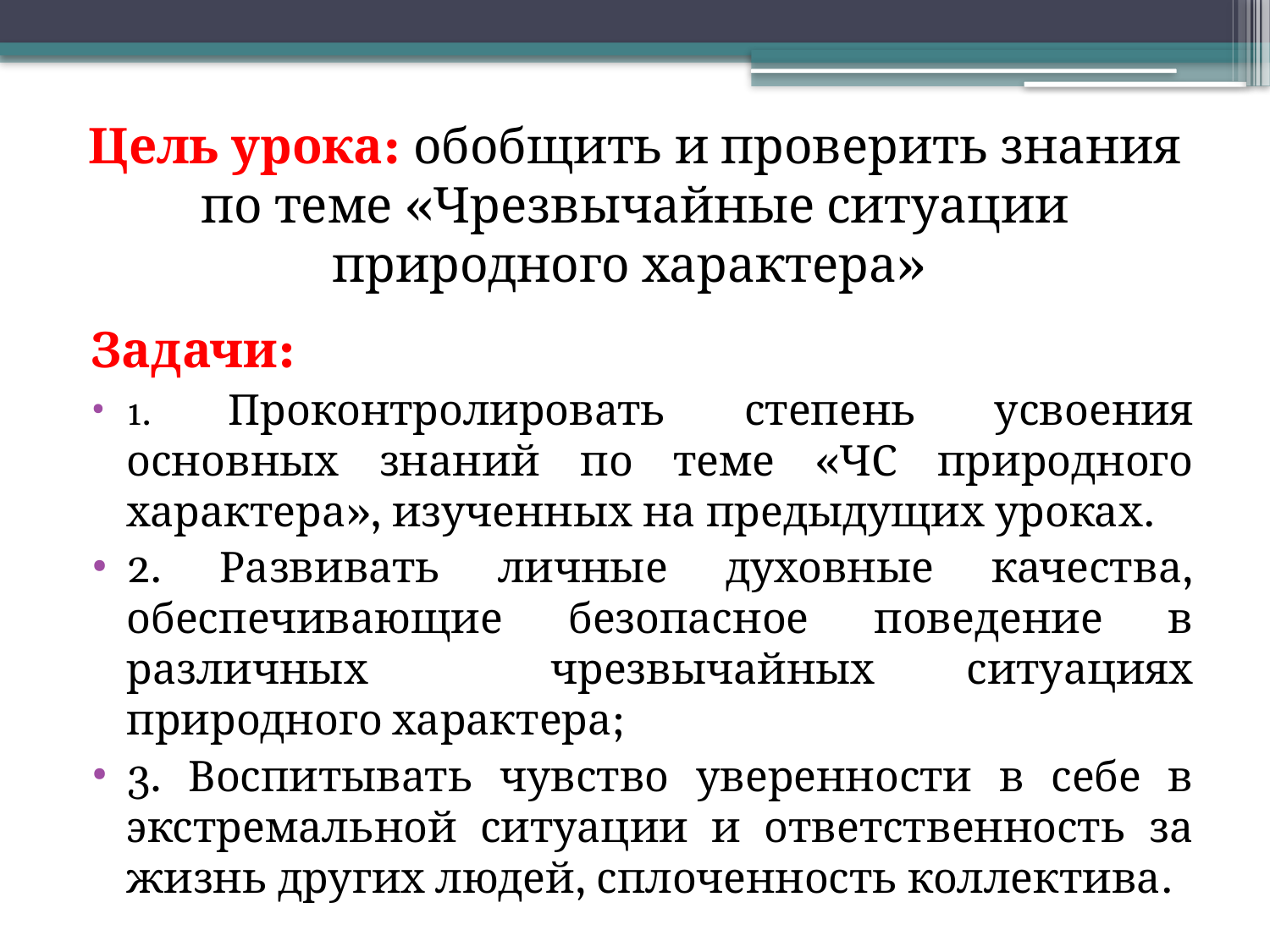

# Цель урока: обобщить и проверить знания по теме «Чрезвычайные ситуации природного характера»
Задачи:
1. Проконтролировать степень усвоения основных знаний по теме «ЧС природного характера», изученных на предыдущих уроках.
2. Развивать личные духовные качества, обеспечивающие безопасное поведение в различных  чрезвычайных ситуациях природного характера;
3. Воспитывать чувство уверенности в себе в экстремальной ситуации и ответственность за жизнь других людей, сплоченность коллектива.